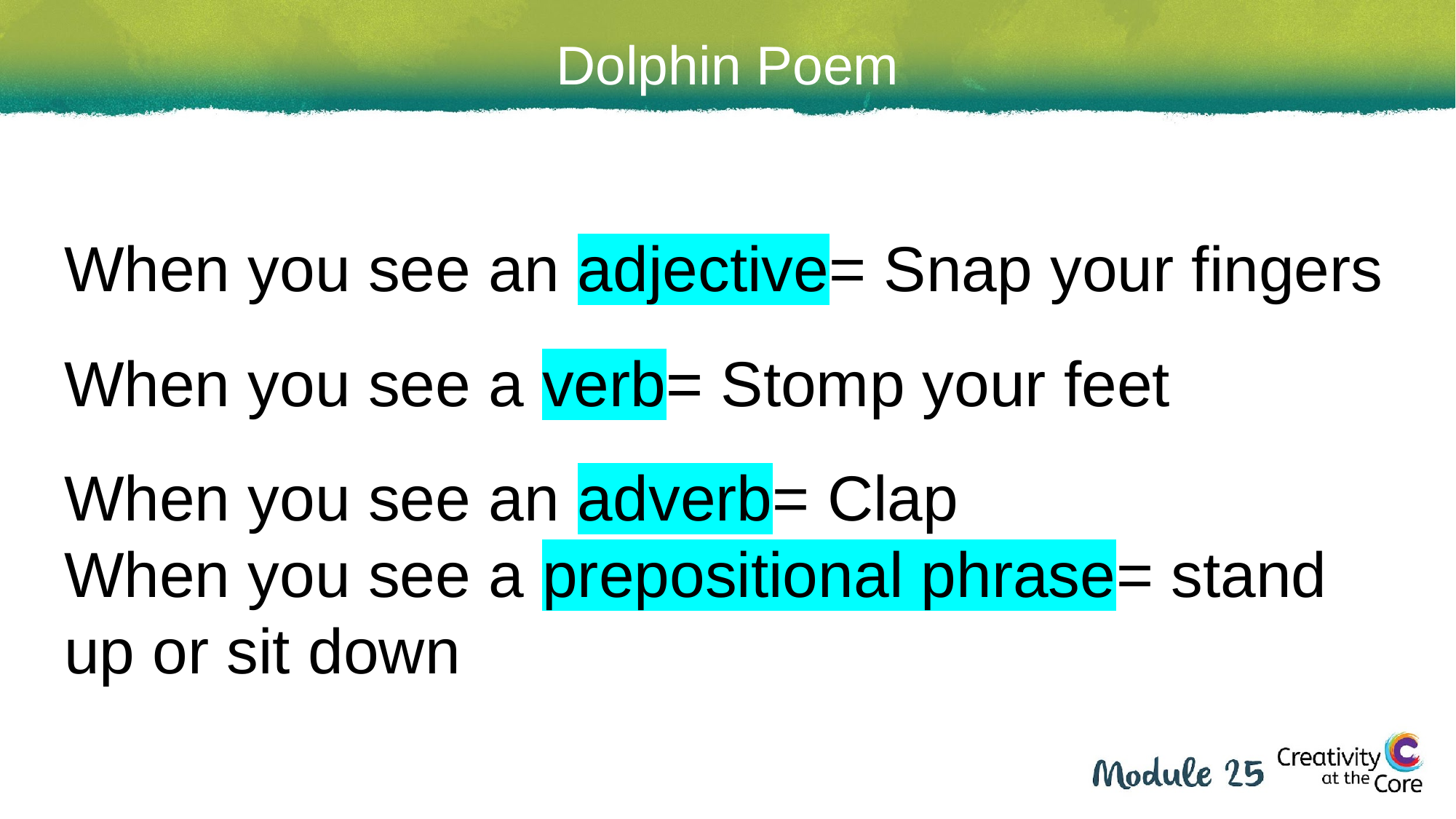

# Dolphin Poem
When you see an adjective= Snap your fingers
When you see a verb= Stomp your feet
When you see an adverb= Clap
When you see a prepositional phrase= stand up or sit down